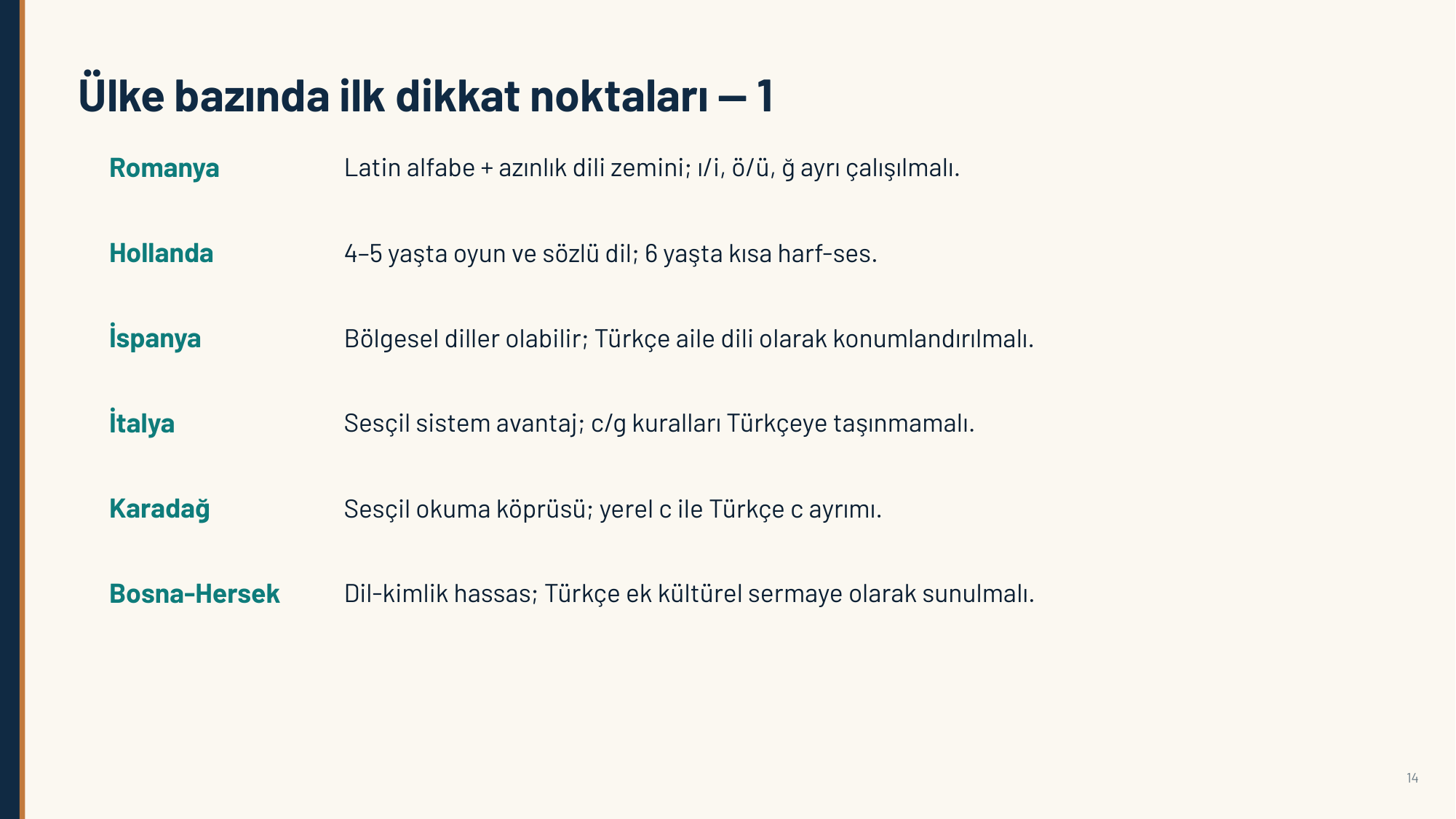

Ülke bazında ilk dikkat noktaları — 1
Romanya
Latin alfabe + azınlık dili zemini; ı/i, ö/ü, ğ ayrı çalışılmalı.
Hollanda
4–5 yaşta oyun ve sözlü dil; 6 yaşta kısa harf-ses.
İspanya
Bölgesel diller olabilir; Türkçe aile dili olarak konumlandırılmalı.
İtalya
Sesçil sistem avantaj; c/g kuralları Türkçeye taşınmamalı.
Karadağ
Sesçil okuma köprüsü; yerel c ile Türkçe c ayrımı.
Bosna-Hersek
Dil-kimlik hassas; Türkçe ek kültürel sermaye olarak sunulmalı.
14